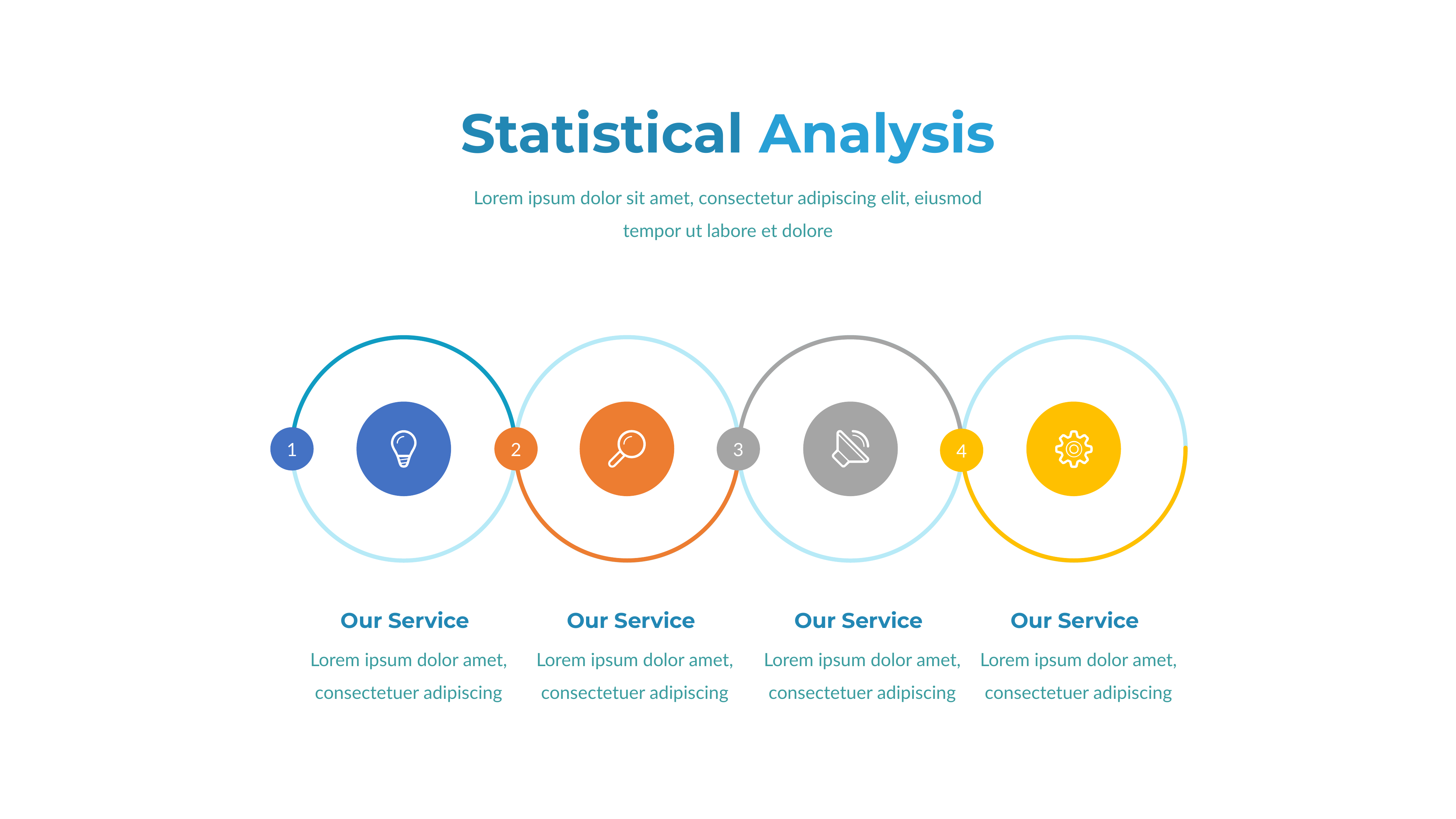

Statistical Analysis
Lorem ipsum dolor sit amet, consectetur adipiscing elit, eiusmod tempor ut labore et dolore

1
2
3
4

Our Service
Our Service
Our Service
Our Service
Lorem ipsum dolor amet, consectetuer adipiscing
Lorem ipsum dolor amet, consectetuer adipiscing
Lorem ipsum dolor amet, consectetuer adipiscing
Lorem ipsum dolor amet, consectetuer adipiscing